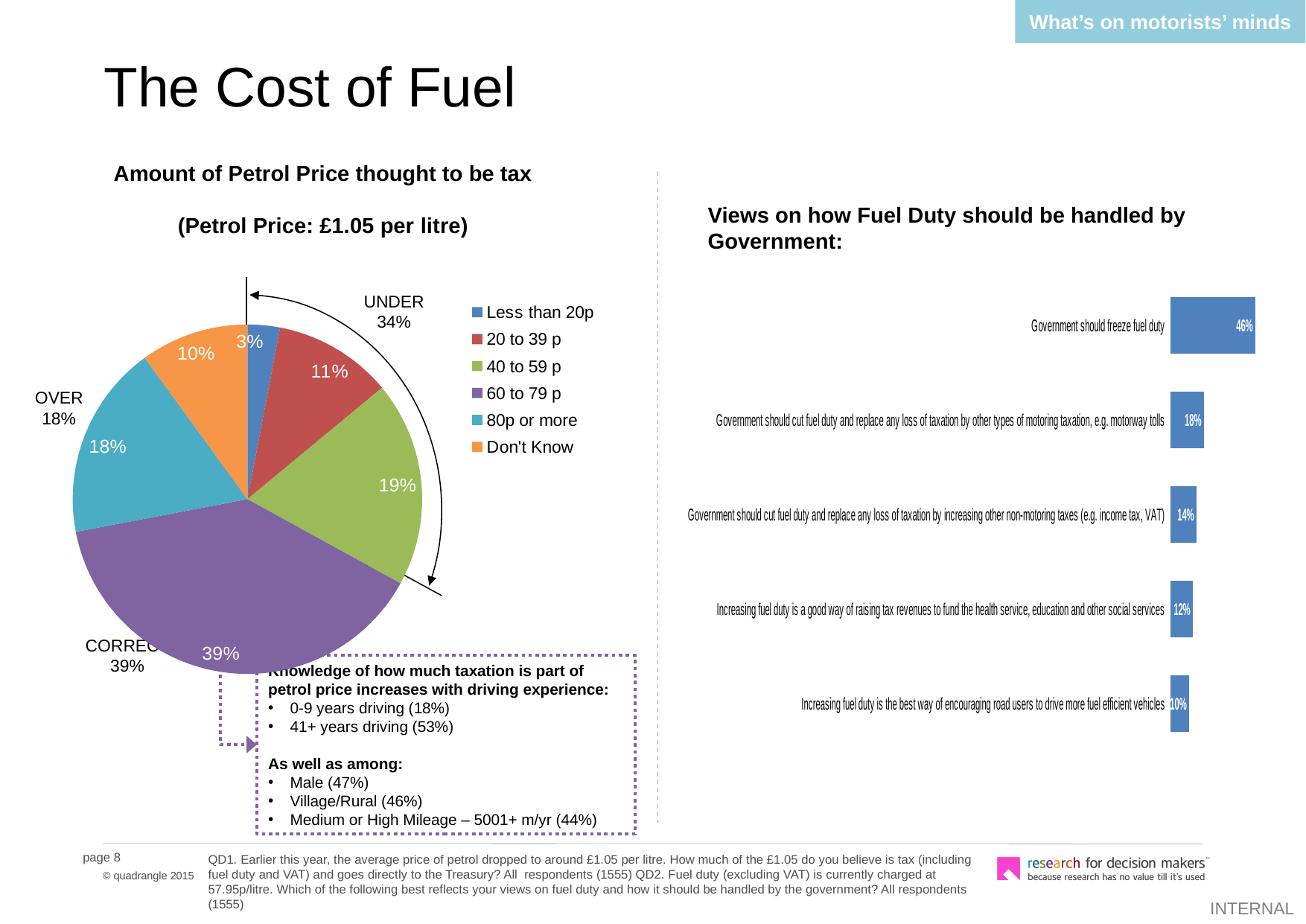

What’s on motorists’ minds
# The Cost of Fuel
Amount of Petrol Price thought to be tax

(Petrol Price: £1.05 per litre)
Views on how Fuel Duty should be handled by Government:

### Chart

| Category | Series 1 |
|---|---|
| Increasing fuel duty is the best way of encouraging road users to drive more fuel efficient vehicles | 0.1 |
| Increasing fuel duty is a good way of raising tax revenues to fund the health service, education and other social services | 0.12000000000000002 |
| Government should cut fuel duty and replace any loss of taxation by increasing other non-motoring taxes (e.g. income tax, VAT) | 0.14 |
| Government should cut fuel duty and replace any loss of taxation by other types of motoring taxation, e.g. motorway tolls | 0.18000000000000024 |
| Government should freeze fuel duty | 0.46 |
UNDER
34%

### Chart

| Category | Sales |
|---|---|
| Less than 20p | 0.030000000000000002 |
| 20 to 39 p | 0.11 |
| 40 to 59 p  | 0.19 |
| 60 to 79 p | 0.39000000000000024 |
| 80p or more | 0.1800000000000001 |
| Don't Know | 0.1 |
OVER 18%

CORRECT
39%
Knowledge of how much taxation is part of petrol price increases with driving experience:
0-9 years driving (18%)
41+ years driving (53%)

As well as among:
Male (47%)
Village/Rural (46%)
Medium or High Mileage – 5001+ m/yr (44%)
QD1. Earlier this year, the average price of petrol dropped to around £1.05 per litre. How much of the £1.05 do you believe is tax (including fuel duty and VAT) and goes directly to the Treasury? All  respondents (1555) QD2. Fuel duty (excluding VAT) is currently charged at 57.95p/litre. Which of the following best reflects your views on fuel duty and how it should be handled by the government? All respondents (1555)